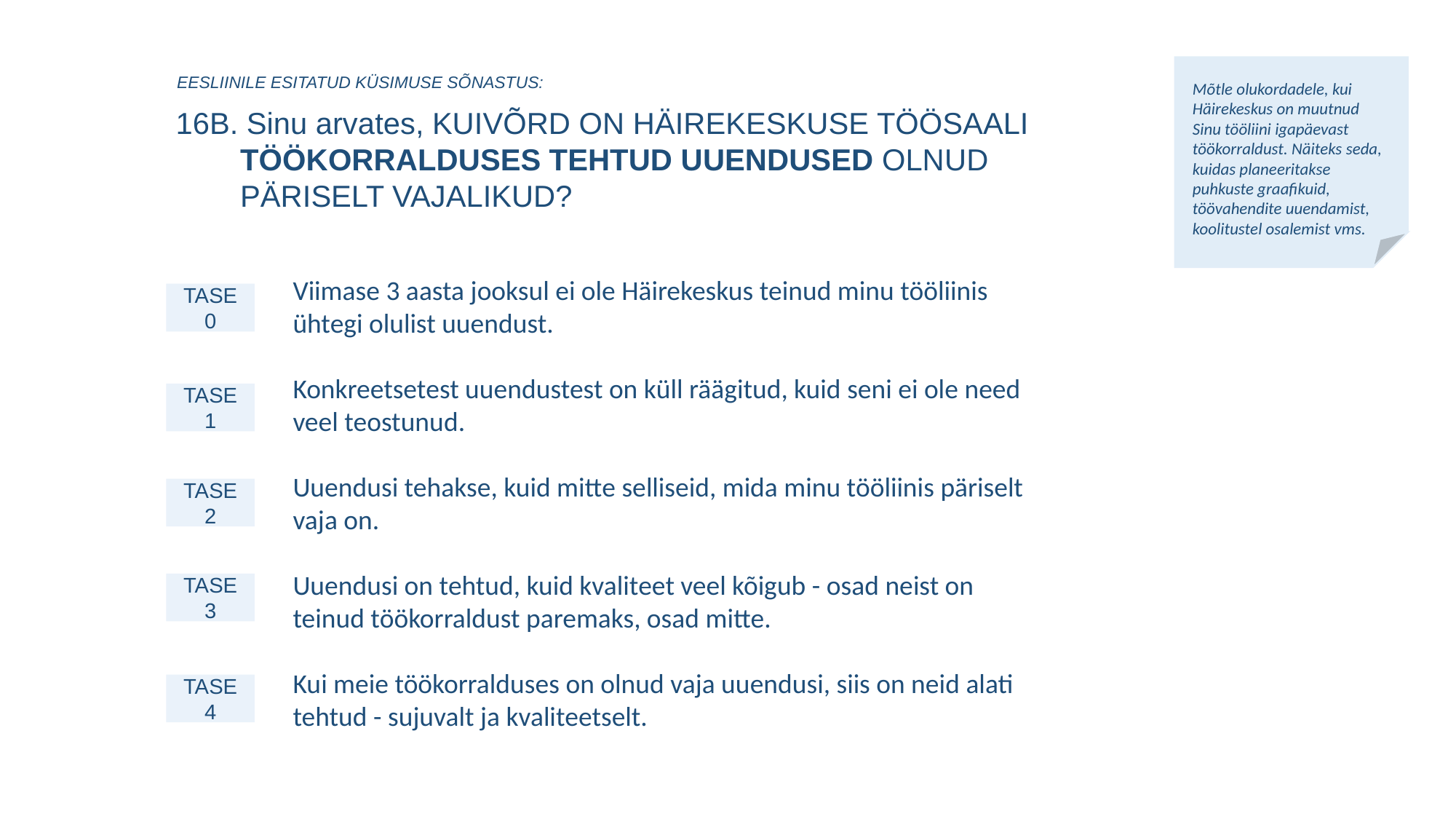

Mõtle olukordadele, kui Häirekeskus on muutnud Sinu tööliini igapäevast töökorraldust. Näiteks seda, kuidas planeeritakse puhkuste graafikuid, töövahendite uuendamist, koolitustel osalemist vms.
EESLIINILE ESITATUD KÜSIMUSE SÕNASTUS:
16B. Sinu arvates, KUIVÕRD ON HÄIREKESKUSE TÖÖSAALI TÖÖKORRALDUSES TEHTUD UUENDUSED OLNUD PÄRISELT VAJALIKUD?

Viimase 3 aasta jooksul ei ole Häirekeskus teinud minu tööliinis ühtegi olulist uuendust.

Konkreetsetest uuendustest on küll räägitud, kuid seni ei ole need veel teostunud.

Uuendusi tehakse, kuid mitte selliseid, mida minu tööliinis päriselt vaja on.

Uuendusi on tehtud, kuid kvaliteet veel kõigub - osad neist on teinud töökorraldust paremaks, osad mitte.

Kui meie töökorralduses on olnud vaja uuendusi, siis on neid alati tehtud - sujuvalt ja kvaliteetselt.
TASE 0
TASE 1
TASE 2
TASE 3
TASE 4